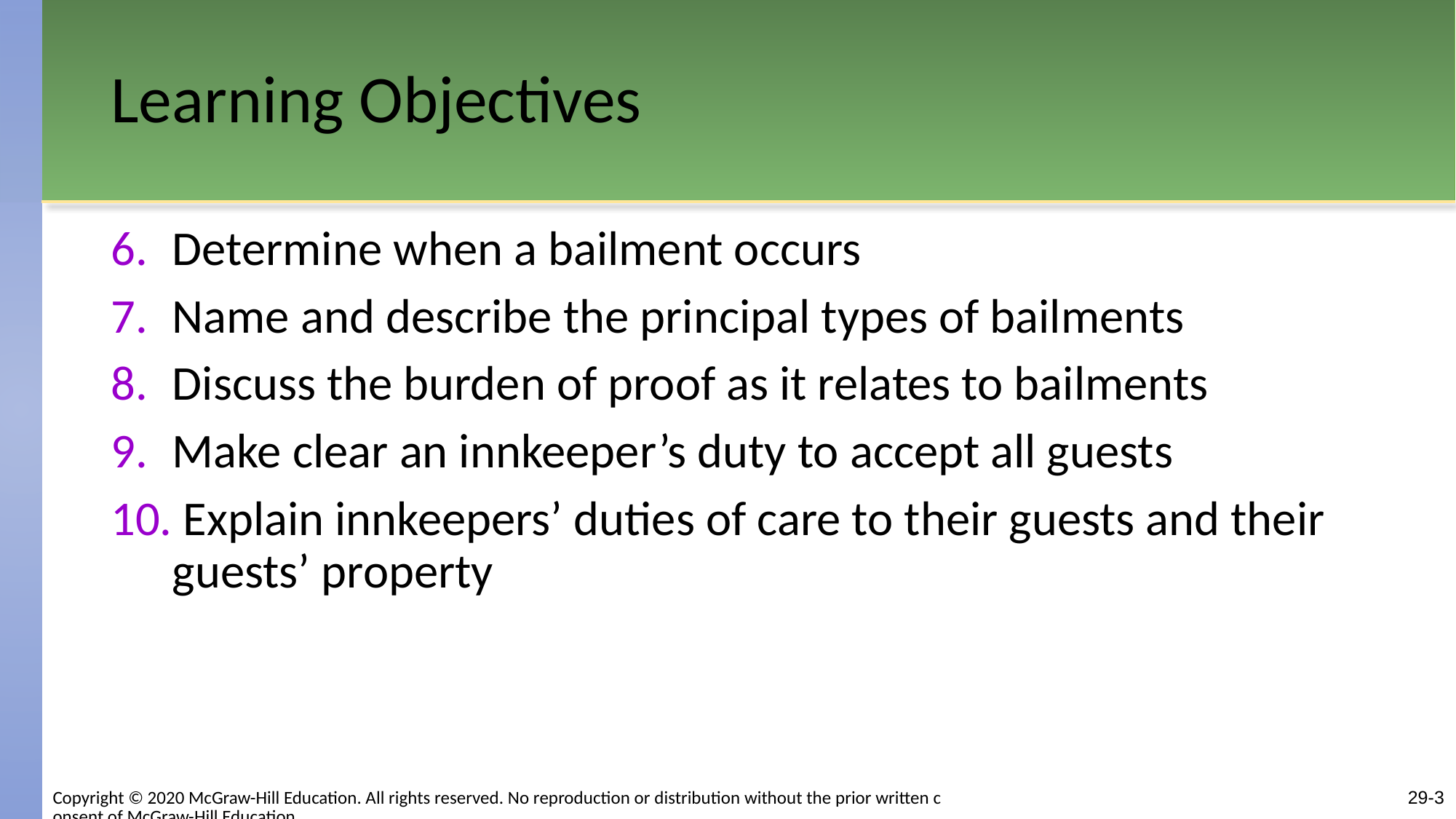

# Learning Objectives
Determine when a bailment occurs
Name and describe the principal types of bailments
Discuss the burden of proof as it relates to bailments
Make clear an innkeeper’s duty to accept all guests
 Explain innkeepers’ duties of care to their guests and their guests’ property
Copyright © 2020 McGraw-Hill Education. All rights reserved. No reproduction or distribution without the prior written consent of McGraw-Hill Education.
29-3